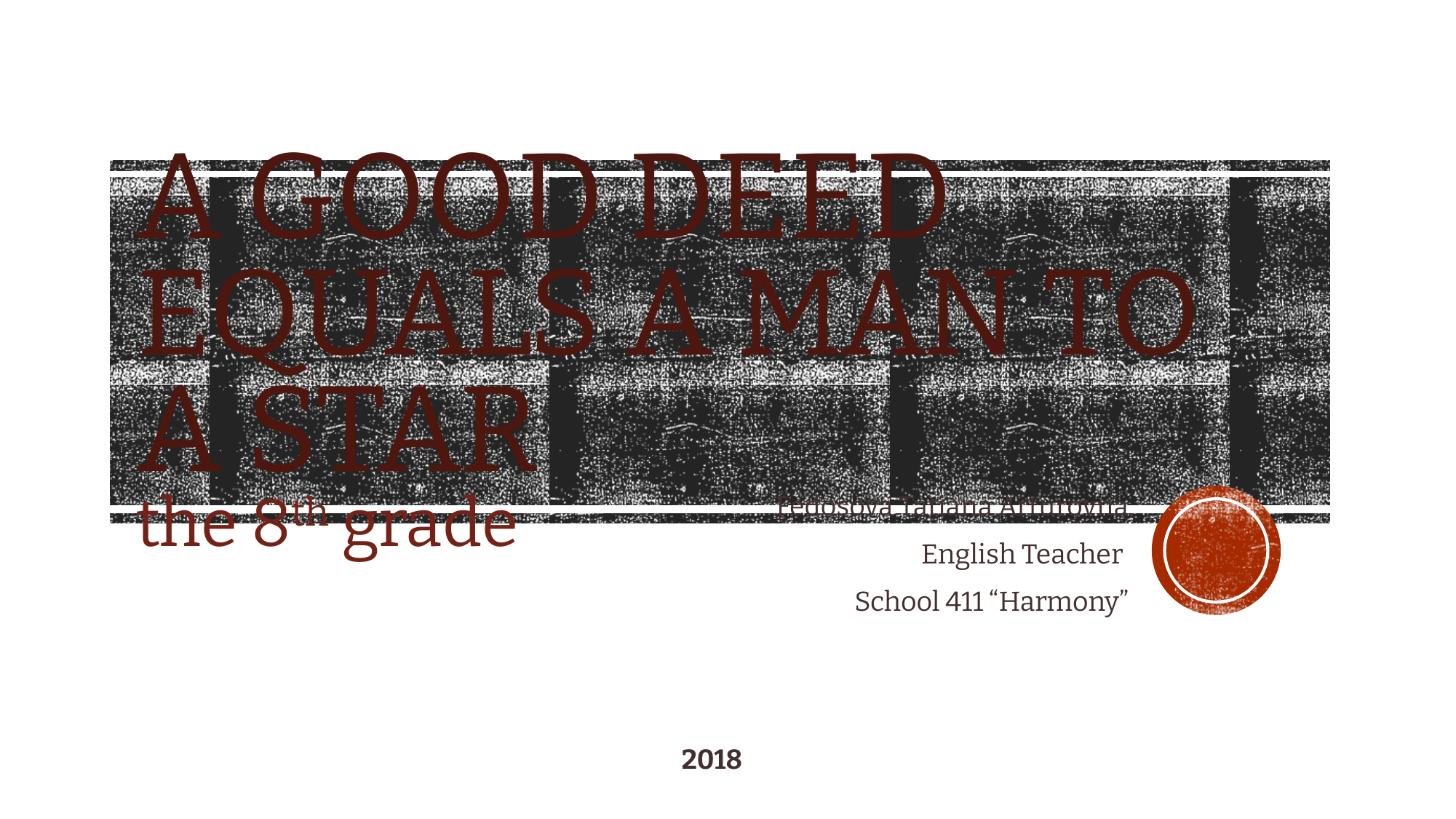

# A GOOD DEED equals a man TO a star the 8th grade
Fedosova Tatiana Arturovna
English Teacher
School 411 “Harmony”

2018